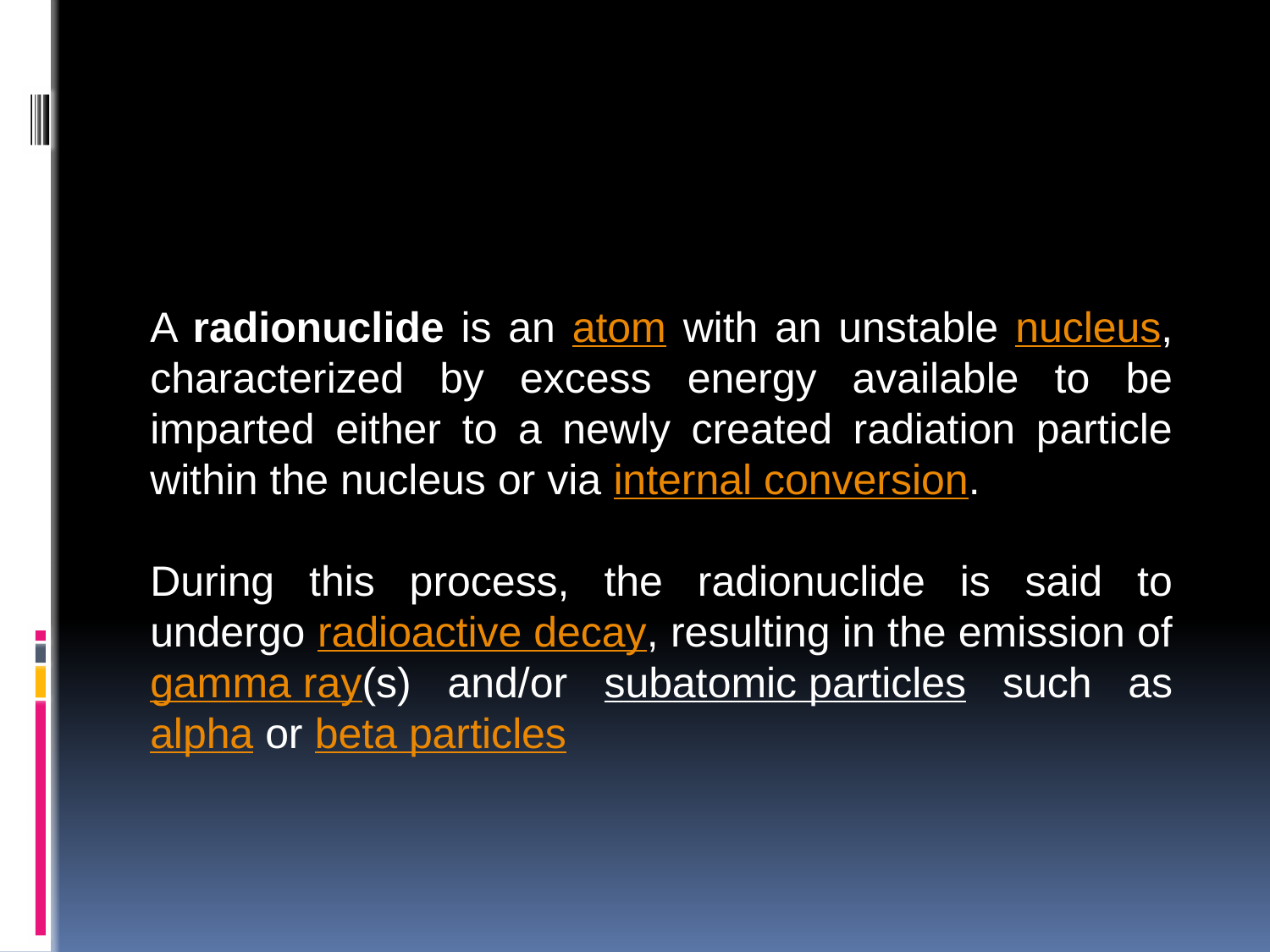

A radionuclide is an atom with an unstable nucleus, characterized by excess energy available to be imparted either to a newly created radiation particle within the nucleus or via internal conversion.

During this process, the radionuclide is said to undergo radioactive decay, resulting in the emission of gamma ray(s) and/or subatomic particles such as alpha or beta particles